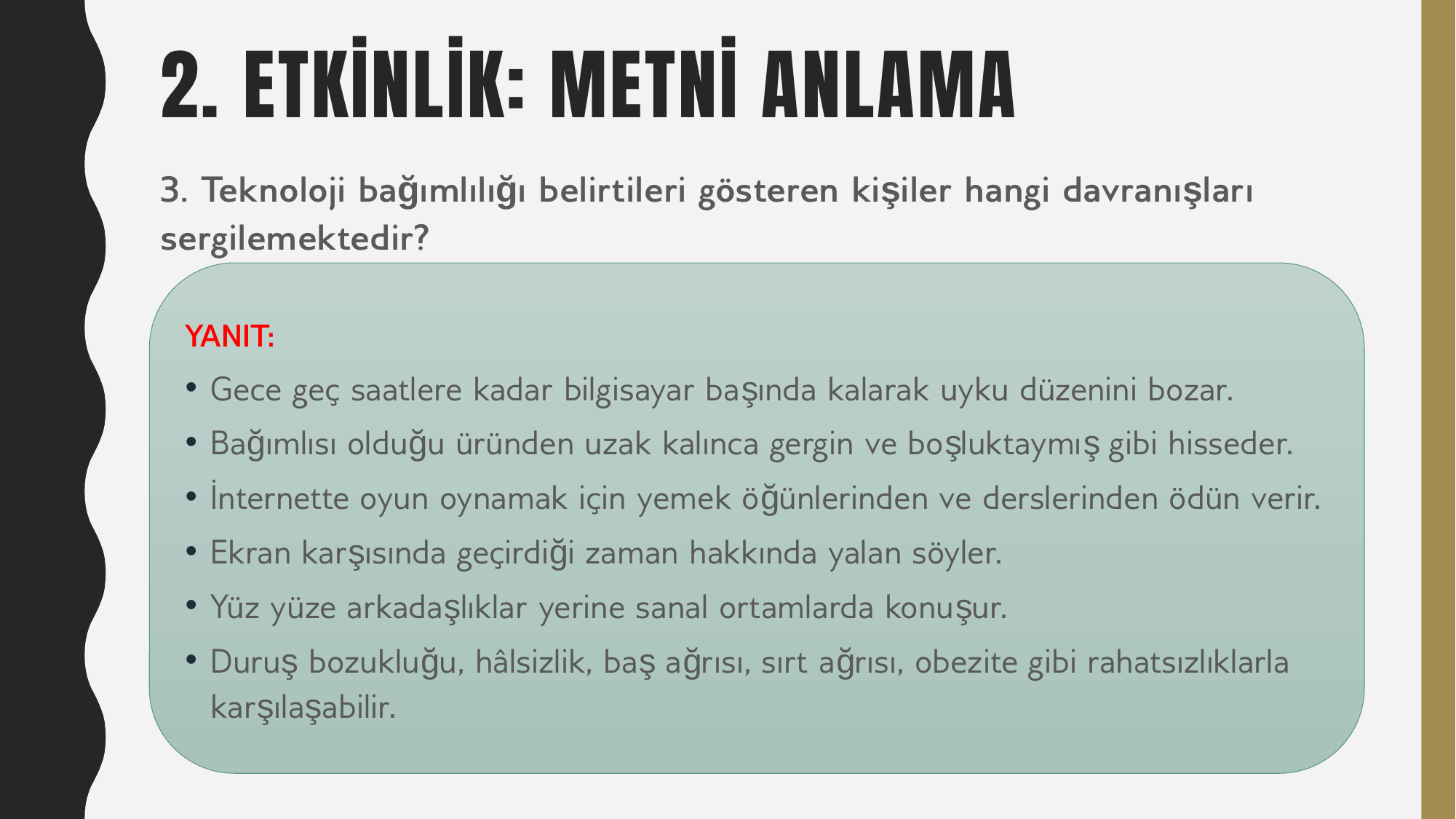

# 2. ETKİNLİK: METNİ ANLAMA
3. Teknoloji bağımlılığı belirtileri gösteren kişiler hangi davranışları sergilemektedir?

YANIT:
Gece geç saatlere kadar bilgisayar başında kalarak uyku düzenini bozar.
Bağımlısı olduğu üründen uzak kalınca gergin ve boşluktaymış gibi hisseder.
İnternette oyun oynamak için yemek öğünlerinden ve derslerinden ödün verir.
Ekran karşısında geçirdiği zaman hakkında yalan söyler.
Yüz yüze arkadaşlıklar yerine sanal ortamlarda konuşur.
Duruş bozukluğu, hâlsizlik, baş ağrısı, sırt ağrısı, obezite gibi rahatsızlıklarla karşılaşabilir.